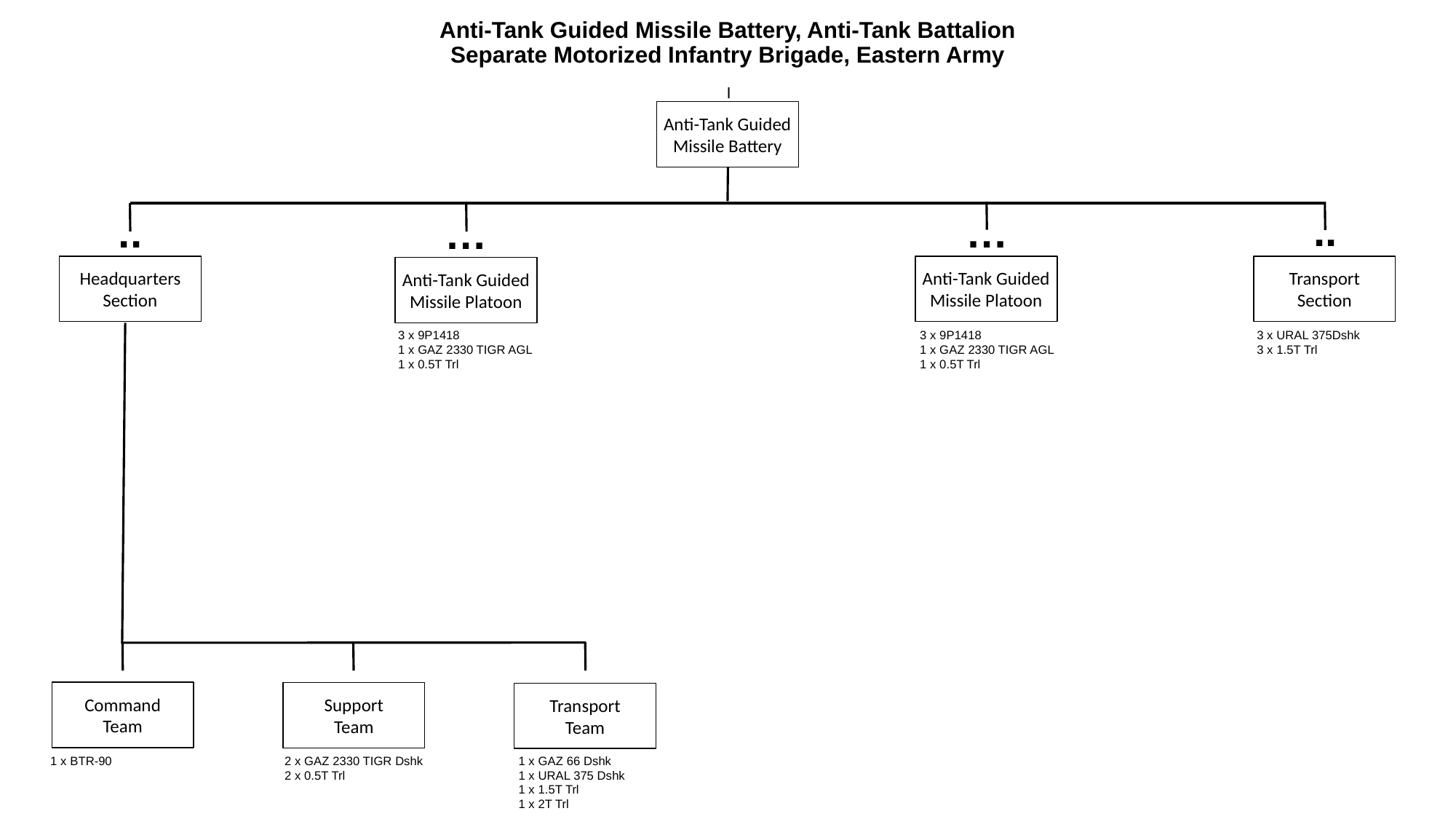

# Anti-Tank Guided Missile Battery, Anti-Tank Battalion Separate Motorized Infantry Brigade, Eastern Army
I
Anti-Tank Guided Missile Battery
..
..
…
…
Headquarters
Section
Anti-Tank Guided Missile Platoon
Transport
Section
Anti-Tank Guided Missile Platoon
3 x 9P1418
1 x GAZ 2330 TIGR AGL
1 x 0.5T Trl
3 x 9P1418
1 x GAZ 2330 TIGR AGL
1 x 0.5T Trl
3 x URAL 375Dshk
3 x 1.5T Trl
Command
Team
Support
Team
Transport
Team
1 x BTR-90
2 x GAZ 2330 TIGR Dshk
2 x 0.5T Trl
1 x GAZ 66 Dshk
1 x URAL 375 Dshk
1 x 1.5T Trl
1 x 2T Trl